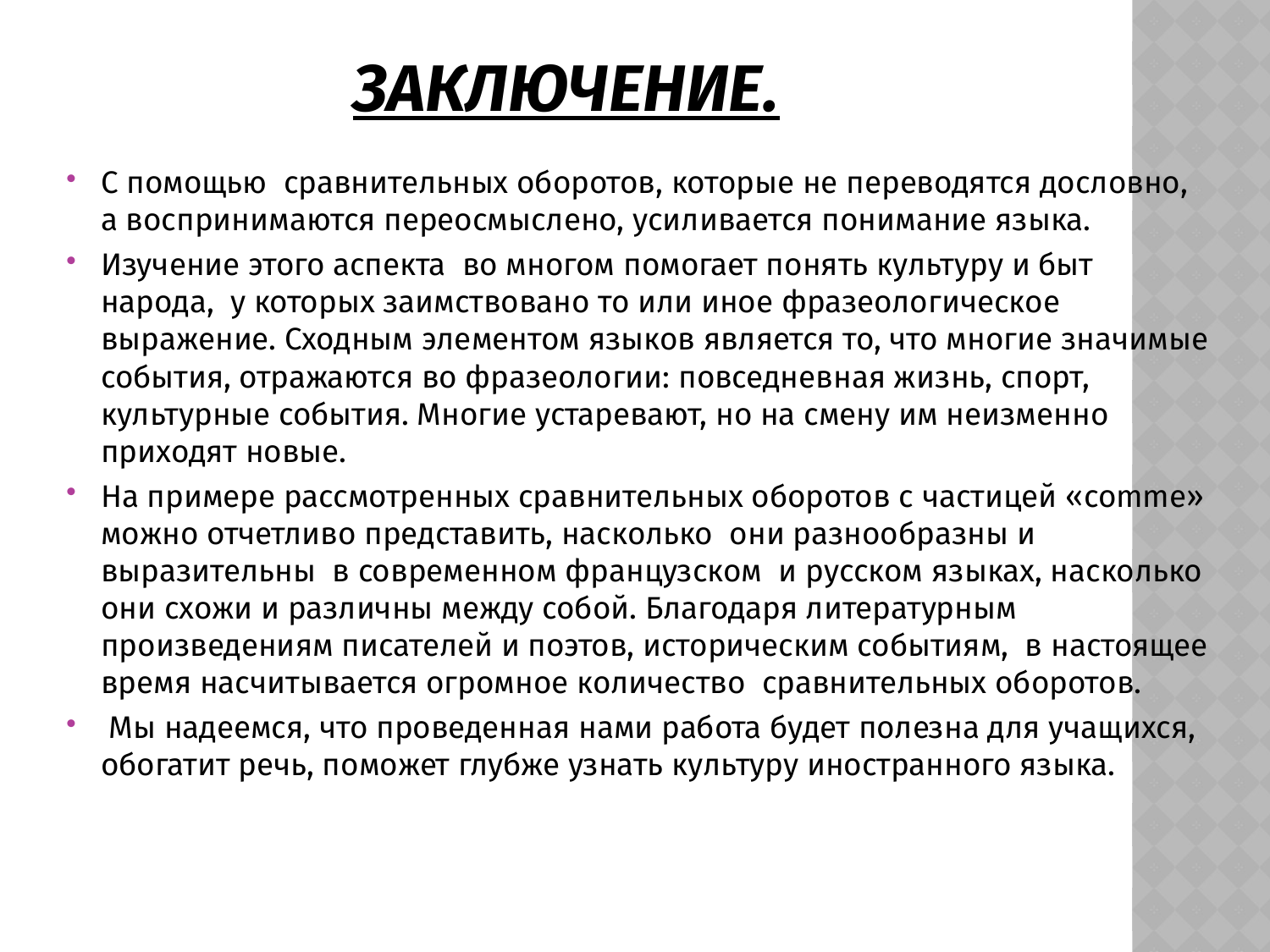

# Заключение.
С помощью  сравнительных оборотов, которые не переводятся дословно, а воспринимаются переосмыслено, усиливается понимание языка.
Изучение этого аспекта  во многом помогает понять культуру и быт народа,  у которых заимствовано то или иное фразеологическое выражение. Сходным элементом языков является то, что многие значимые события, отражаются во фразеологии: повседневная жизнь, спорт, культурные события. Многие устаревают, но на смену им неизменно приходят новые.
На примере рассмотренных сравнительных оборотов с частицей «comme» можно отчетливо представить, насколько  они разнообразны и выразительны  в современном французском  и русском языках, насколько они схожи и различны между собой. Благодаря литературным произведениям писателей и поэтов, историческим событиям,  в настоящее время насчитывается огромное количество  сравнительных оборотов.
 Мы надеемся, что проведенная нами работа будет полезна для учащихся, обогатит речь, поможет глубже узнать культуру иностранного языка.